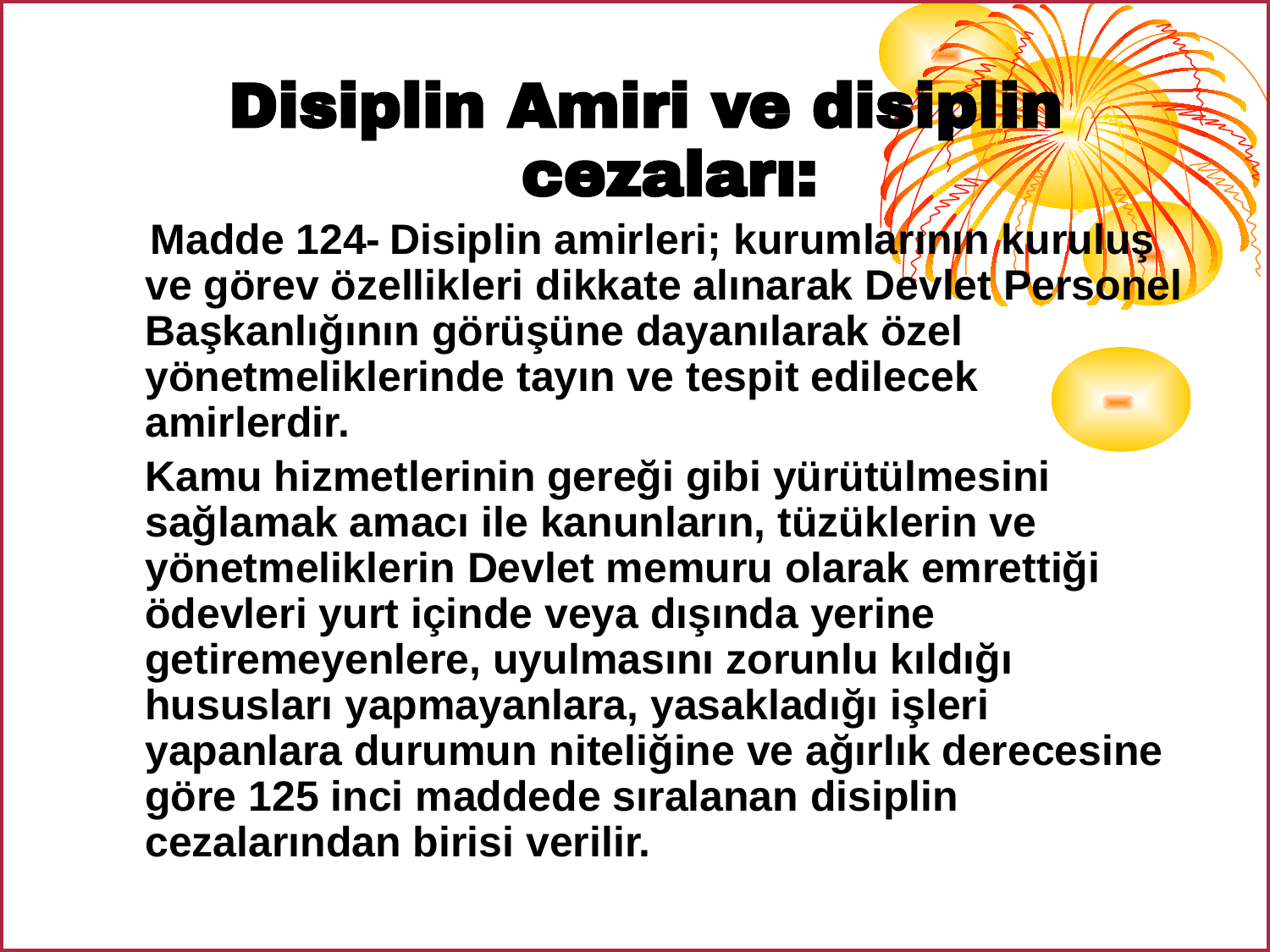

|  |
| --- |
Disiplin Amiri ve disiplin cezaları:
     Madde 124- Disiplin amirleri; kurumlarının kuruluş ve görev özellikleri dikkate alınarak Devlet Personel Başkanlığının görüşüne dayanılarak özel yönetmeliklerinde tayın ve tespit edilecek amirlerdir.
    Kamu hizmetlerinin gereği gibi yürütülmesini sağlamak amacı ile kanunların, tüzüklerin ve yönetmeliklerin Devlet memuru olarak emrettiği ödevleri yurt içinde veya dışında yerine getiremeyenlere, uyulmasını zorunlu kıldığı hususları yapmayanlara, yasakladığı işleri yapanlara durumun niteliğine ve ağırlık derecesine göre 125 inci maddede sıralanan disiplin cezalarından birisi verilir.
|  |
| --- |